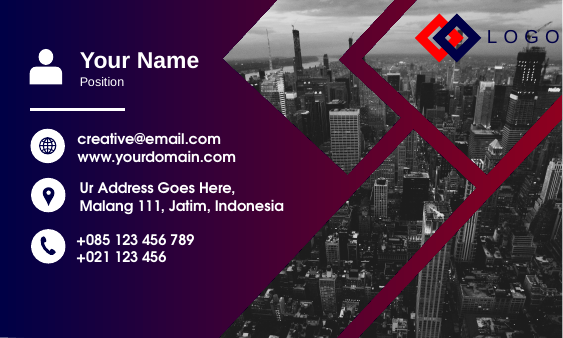

LOGO

Your Name
Position

creative@email.com
www.yourdomain.com

Ur Address Goes Here,
Malang 111, Jatim, Indonesia

+085 123 456 789
+021 123 456